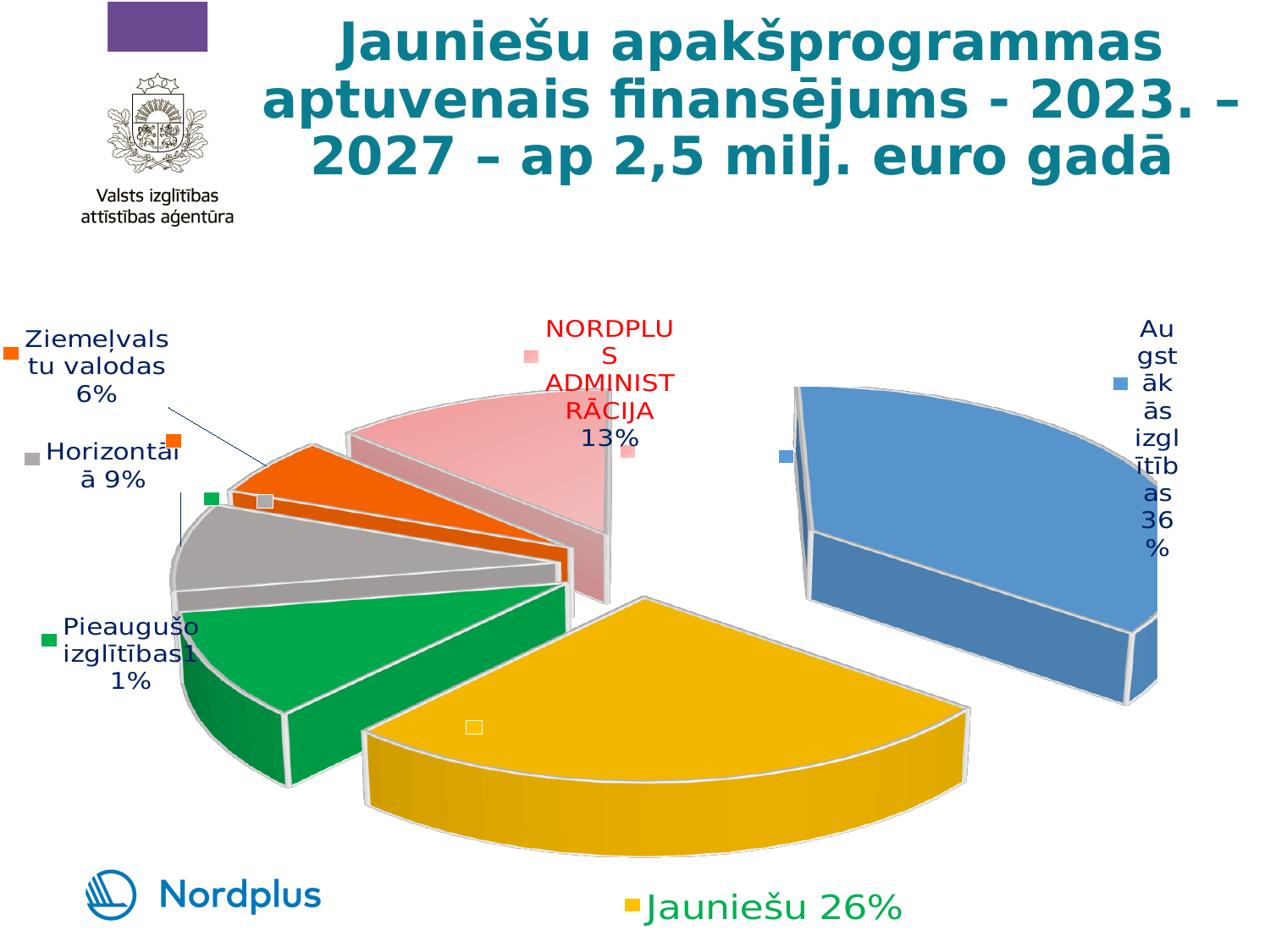

Jauniešu apakšprogrammas aptuvenais finansējums - 2023. – 2027 – ap 2,5 milj. euro gadā

[unsupported chart]